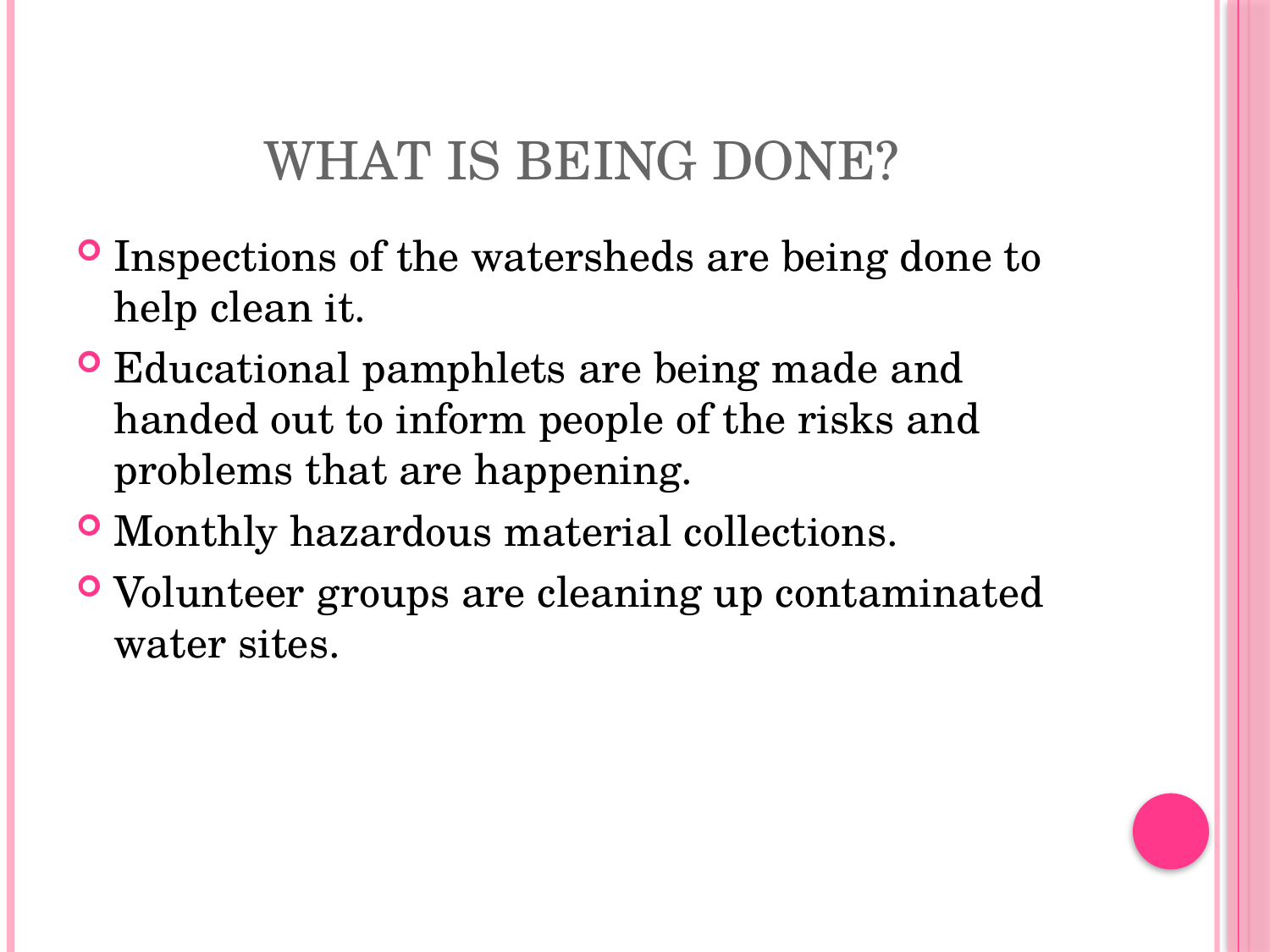

# What is being done?
Inspections of the watersheds are being done to help clean it.
Educational pamphlets are being made and handed out to inform people of the risks and problems that are happening.
Monthly hazardous material collections.
Volunteer groups are cleaning up contaminated water sites.